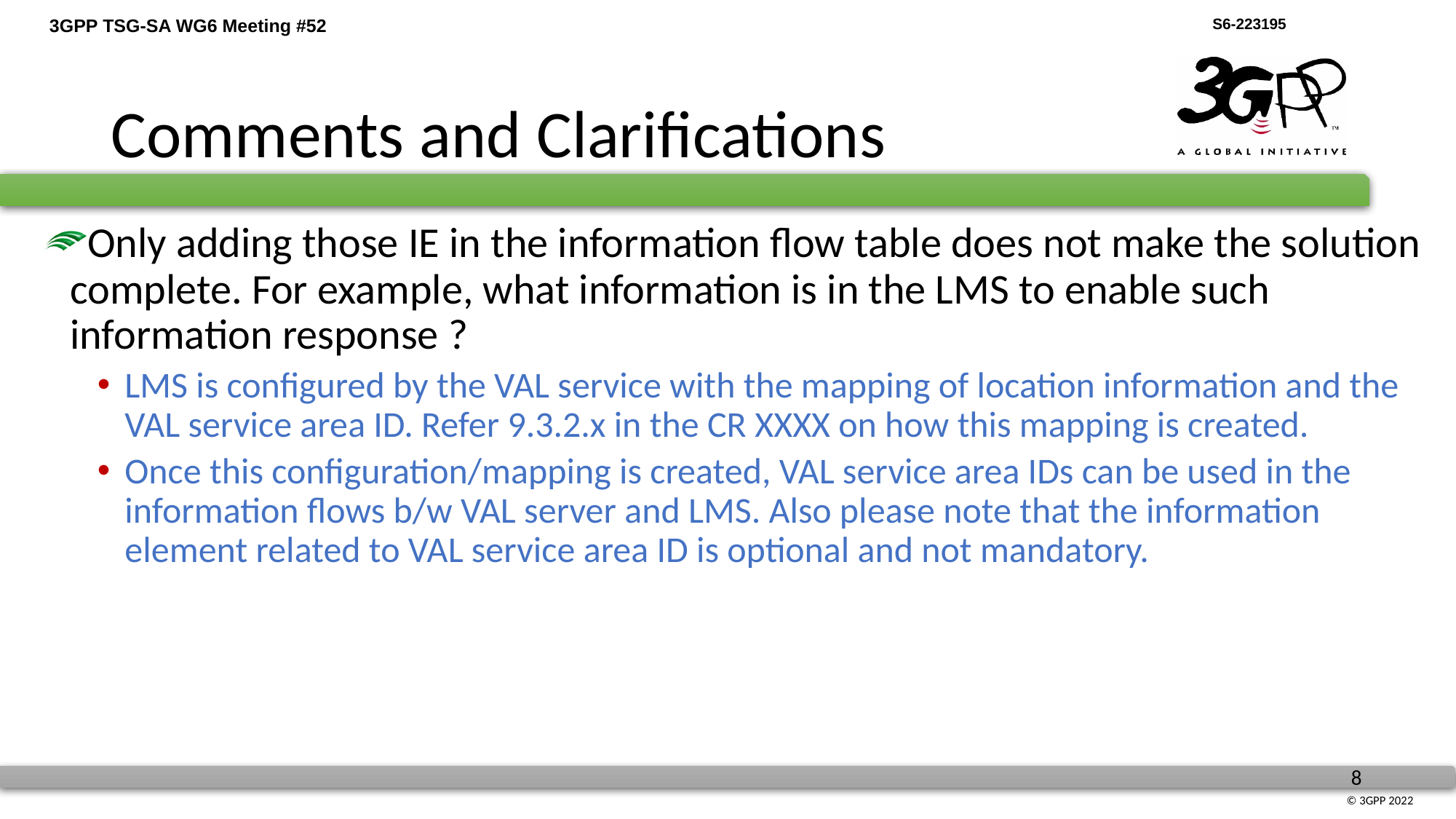

# Comments and Clarifications
Only adding those IE in the information flow table does not make the solution complete. For example, what information is in the LMS to enable such information response ?
LMS is configured by the VAL service with the mapping of location information and the VAL service area ID. Refer 9.3.2.x in the CR XXXX on how this mapping is created.
Once this configuration/mapping is created, VAL service area IDs can be used in the information flows b/w VAL server and LMS. Also please note that the information element related to VAL service area ID is optional and not mandatory.